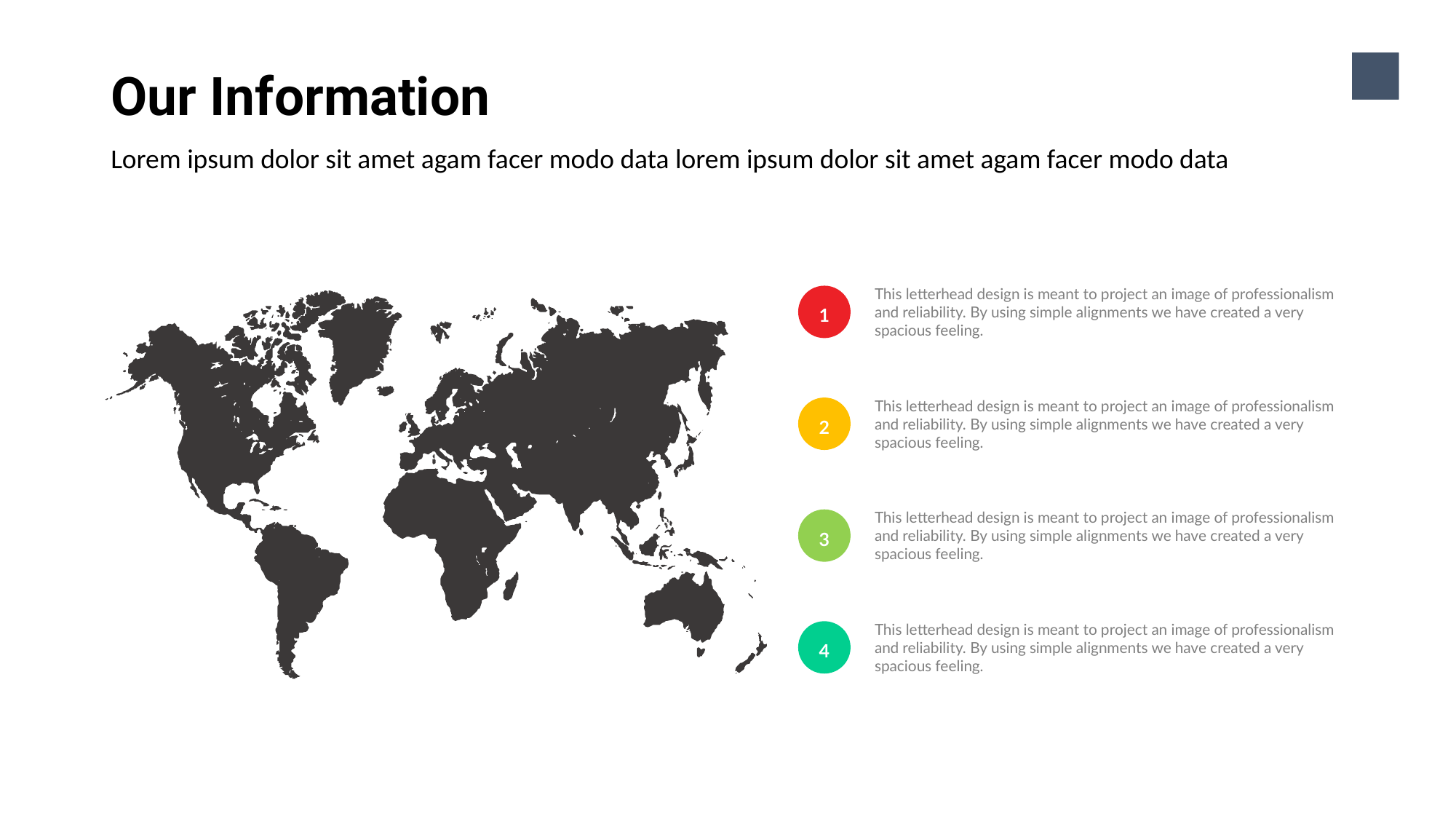

Our Information
19
Lorem ipsum dolor sit amet agam facer modo data lorem ipsum dolor sit amet agam facer modo data
This letterhead design is meant to project an image of professionalism and reliability. By using simple alignments we have created a very spacious feeling.

1

This letterhead design is meant to project an image of professionalism and reliability. By using simple alignments we have created a very spacious feeling.

2
This letterhead design is meant to project an image of professionalism and reliability. By using simple alignments we have created a very spacious feeling.

3
This letterhead design is meant to project an image of professionalism and reliability. By using simple alignments we have created a very spacious feeling.

4